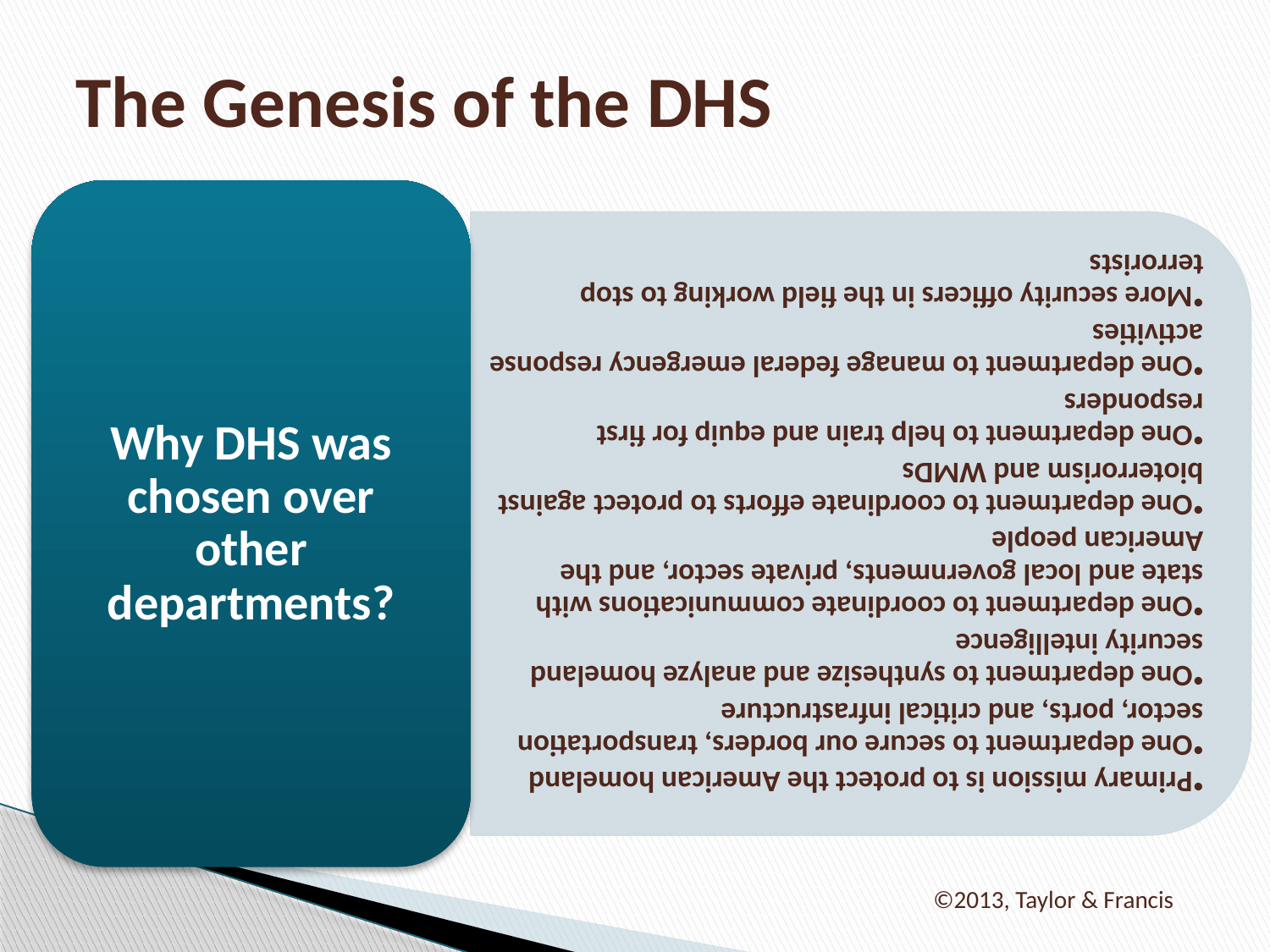

# The Genesis of the DHS
Primary mission is to protect the American homeland
One department to secure our borders, transportation sector, ports, and critical infrastructure
One department to synthesize and analyze homeland security intelligence
One department to coordinate communications with state and local governments, private sector, and the American people
One department to coordinate efforts to protect against bioterrorism and WMDs
One department to help train and equip for first responders
One department to manage federal emergency response activities
More security officers in the field working to stop terrorists
Why DHS was chosen over other departments?
©2013, Taylor & Francis